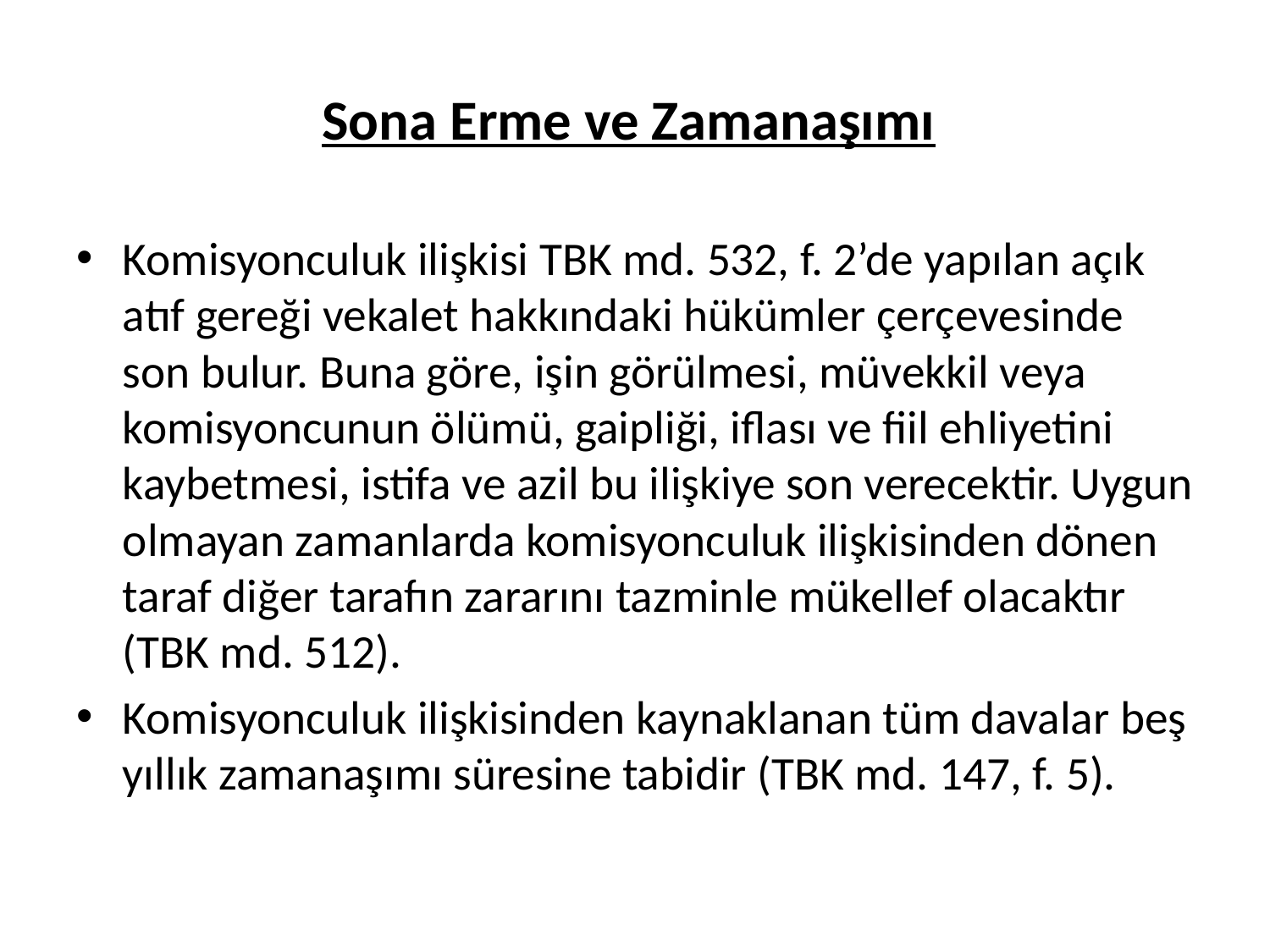

# Sona Erme ve Zamanaşımı
Komisyonculuk ilişkisi TBK md. 532, f. 2’de yapılan açık atıf gereği vekalet hakkındaki hükümler çerçevesinde son bulur. Buna göre, işin görülmesi, müvekkil veya komisyoncunun ölümü, gaipliği, iflası ve fiil ehliyetini kaybetmesi, istifa ve azil bu ilişkiye son verecektir. Uygun olmayan zamanlarda komisyonculuk ilişkisinden dönen taraf diğer tarafın zararını tazminle mükellef olacaktır (TBK md. 512).
Komisyonculuk ilişkisinden kaynaklanan tüm davalar beş yıllık zamanaşımı süresine tabidir (TBK md. 147, f. 5).